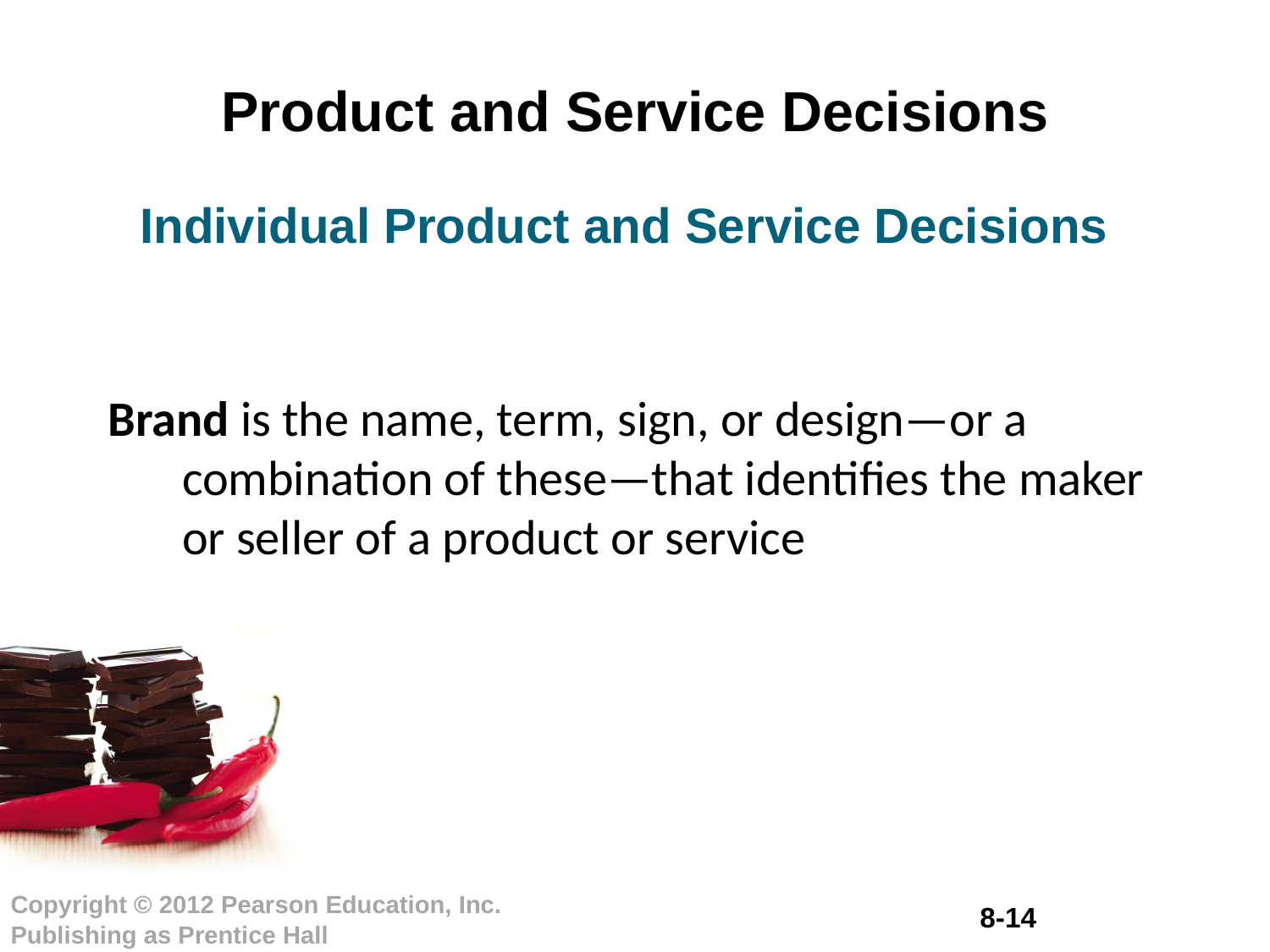

# Product and Service Decisions
Individual Product and Service Decisions
Brand is the name, term, sign, or design—or a combination of these—that identifies the maker or seller of a product or service